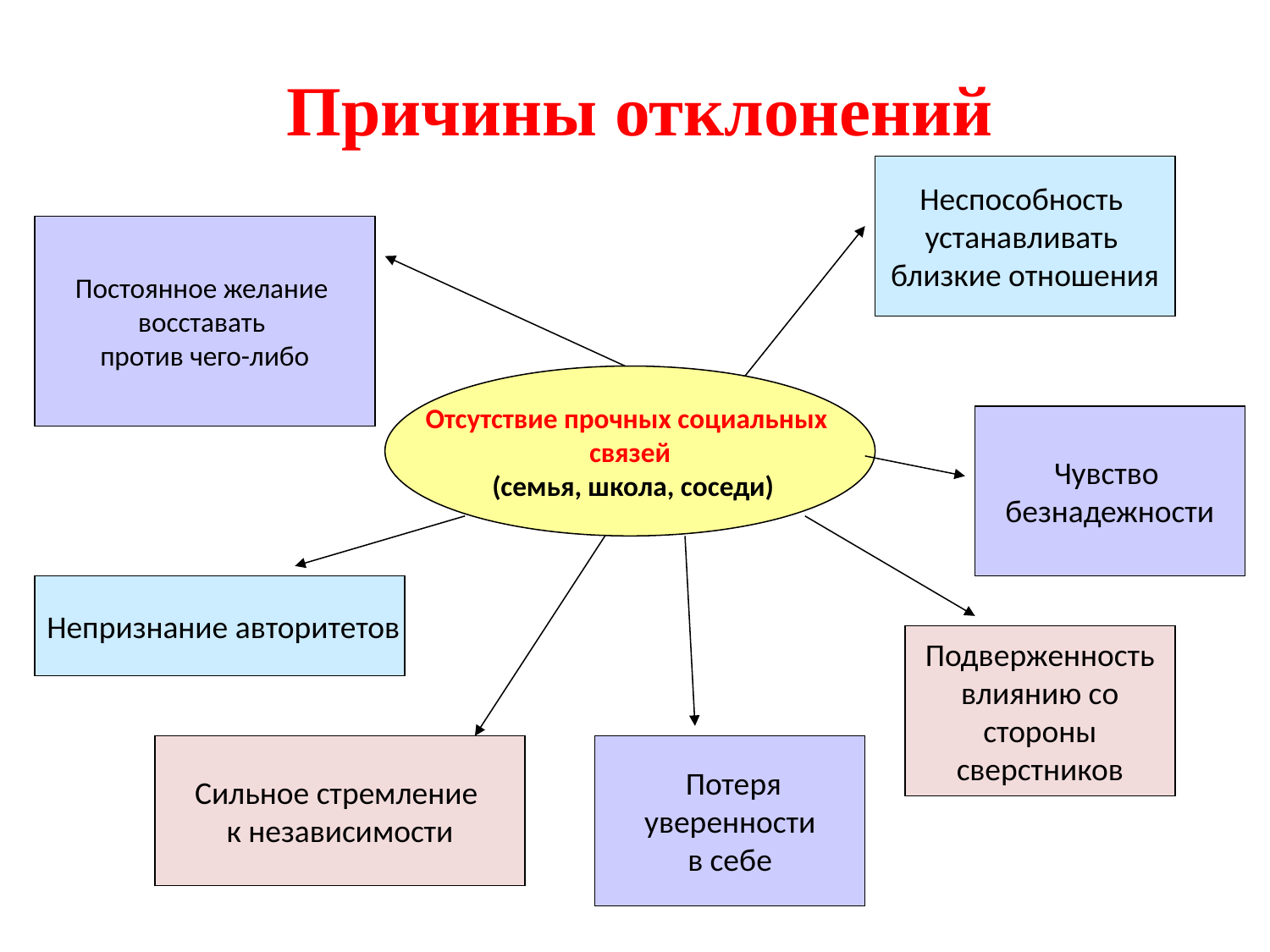

Причины отклонений

Неспособность
устанавливать
близкие отношения
Постоянное желание
восставать
против чего-либо

Отсутствие прочных социальных
связей
 (семья, школа, соседи)
Чувство
безнадежности

 Непризнание авторитетов
 Подверженность
влиянию со
 стороны
сверстников
Сильное стремление
к независимости
 Потеря
 уверенности
в себе